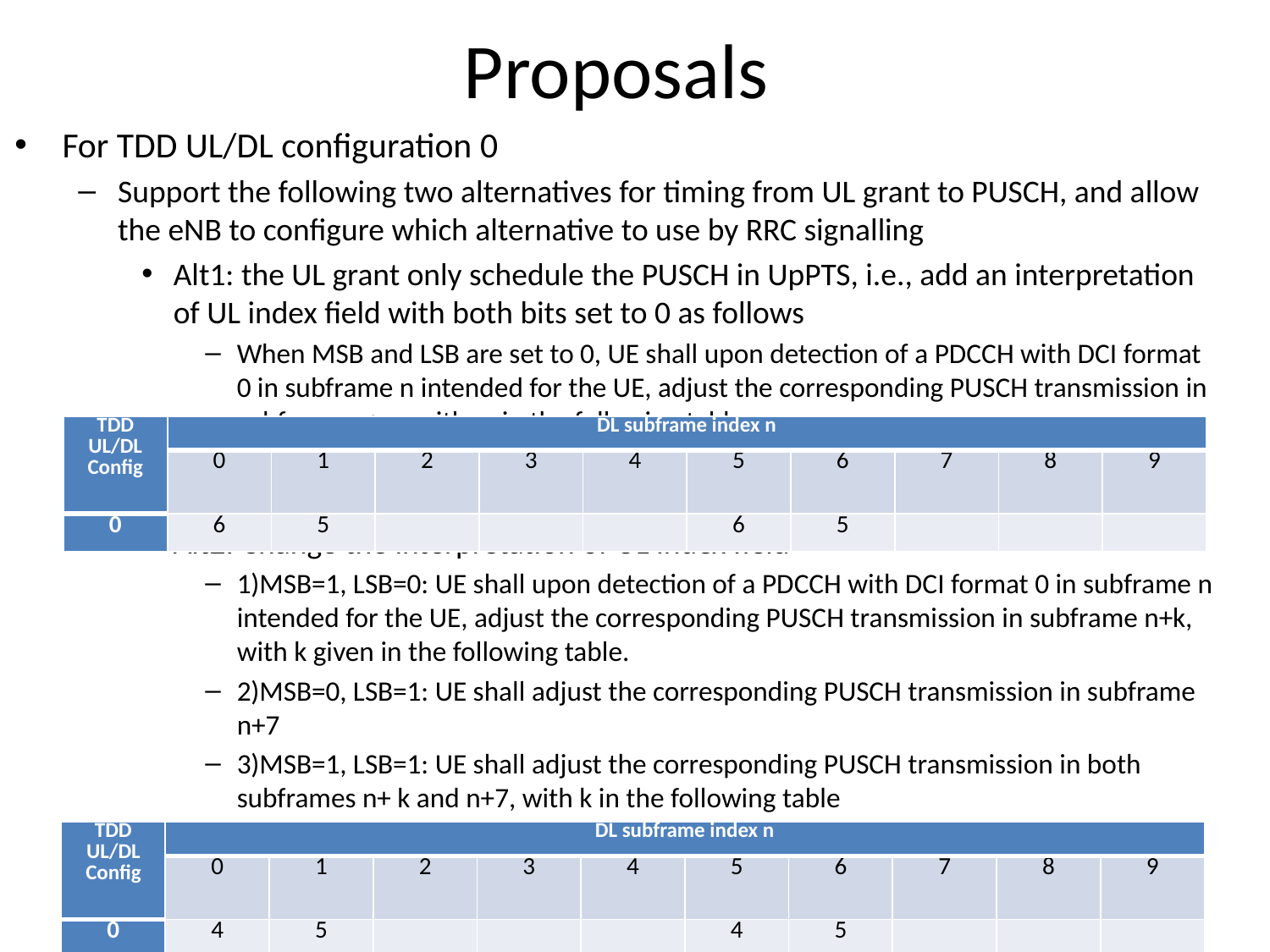

# Proposals
For TDD UL/DL configuration 0
Support the following two alternatives for timing from UL grant to PUSCH, and allow the eNB to configure which alternative to use by RRC signalling
Alt1: the UL grant only schedule the PUSCH in UpPTS, i.e., add an interpretation of UL index field with both bits set to 0 as follows
When MSB and LSB are set to 0, UE shall upon detection of a PDCCH with DCI format 0 in subframe n intended for the UE, adjust the corresponding PUSCH transmission in subframe n+m, with m in the following table

Alt2: Change the interpretation of UL index field
1)MSB=1, LSB=0: UE shall upon detection of a PDCCH with DCI format 0 in subframe n intended for the UE, adjust the corresponding PUSCH transmission in subframe n+k, with k given in the following table.
2)MSB=0, LSB=1: UE shall adjust the corresponding PUSCH transmission in subframe n+7
3)MSB=1, LSB=1: UE shall adjust the corresponding PUSCH transmission in both subframes n+ k and n+7, with k in the following table
| TDD UL/DL Config | DL subframe index n |  |  |  |  |  |  |  |  |  |
| --- | --- | --- | --- | --- | --- | --- | --- | --- | --- | --- |
|  | 0 | 1 | 2 | 3 | 4 | 5 | 6 | 7 | 8 | 9 |
| 0 | 6 | 5 |  |  |  | 6 | 5 |  |  |  |
| TDD UL/DL Config | DL subframe index n |  |  |  |  |  |  |  |  |  |
| --- | --- | --- | --- | --- | --- | --- | --- | --- | --- | --- |
|  | 0 | 1 | 2 | 3 | 4 | 5 | 6 | 7 | 8 | 9 |
| 0 | 4 | 5 |  |  |  | 4 | 5 |  |  |  |